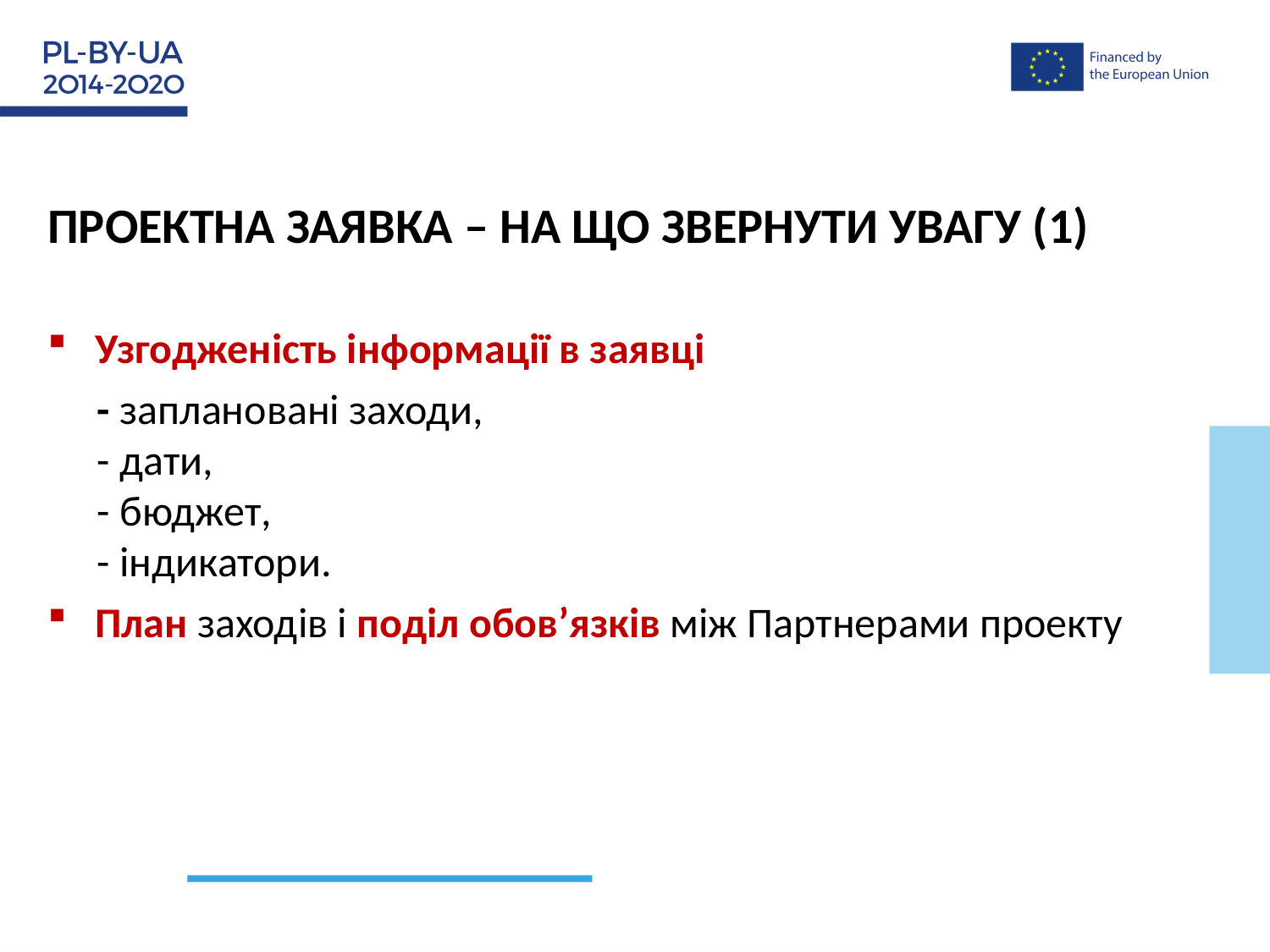

ПРОЕКТНА ЗАЯВКА – НА ЩО ЗВЕРНУТИ УВАГУ (1)

Узгодженість інформації в заявці
- заплановані заходи,
- дати,
- бюджет,
- індикатори.
План заходів i поділ обов’язків між Партнерами проекту